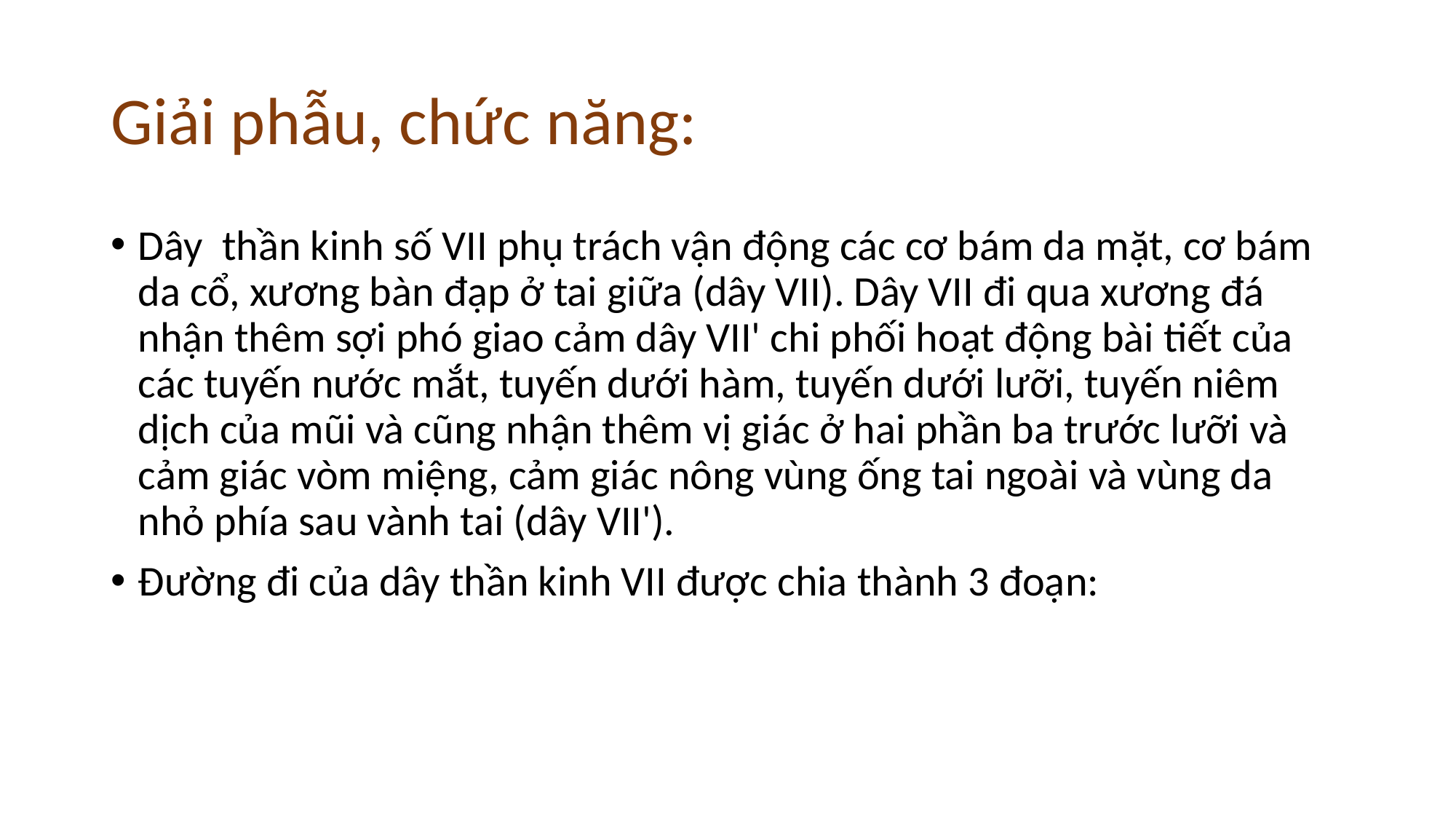

# Giải phẫu, chức năng:
Dây  thần kinh số VII phụ trách vận động các cơ bám da mặt, cơ bám da cổ, xương bàn đạp ở tai giữa (dây VII). Dây VII đi qua xương đá nhận thêm sợi phó giao cảm dây VII' chi phối hoạt động bài tiết của các tuyến nước mắt, tuyến dưới hàm, tuyến dưới lưỡi, tuyến niêm dịch của mũi và cũng nhận thêm vị giác ở hai phần ba trước lưỡi và cảm giác vòm miệng, cảm giác nông vùng ống tai ngoài và vùng da nhỏ phía sau vành tai (dây VII').
Đường đi của dây thần kinh VII được chia thành 3 đoạn: